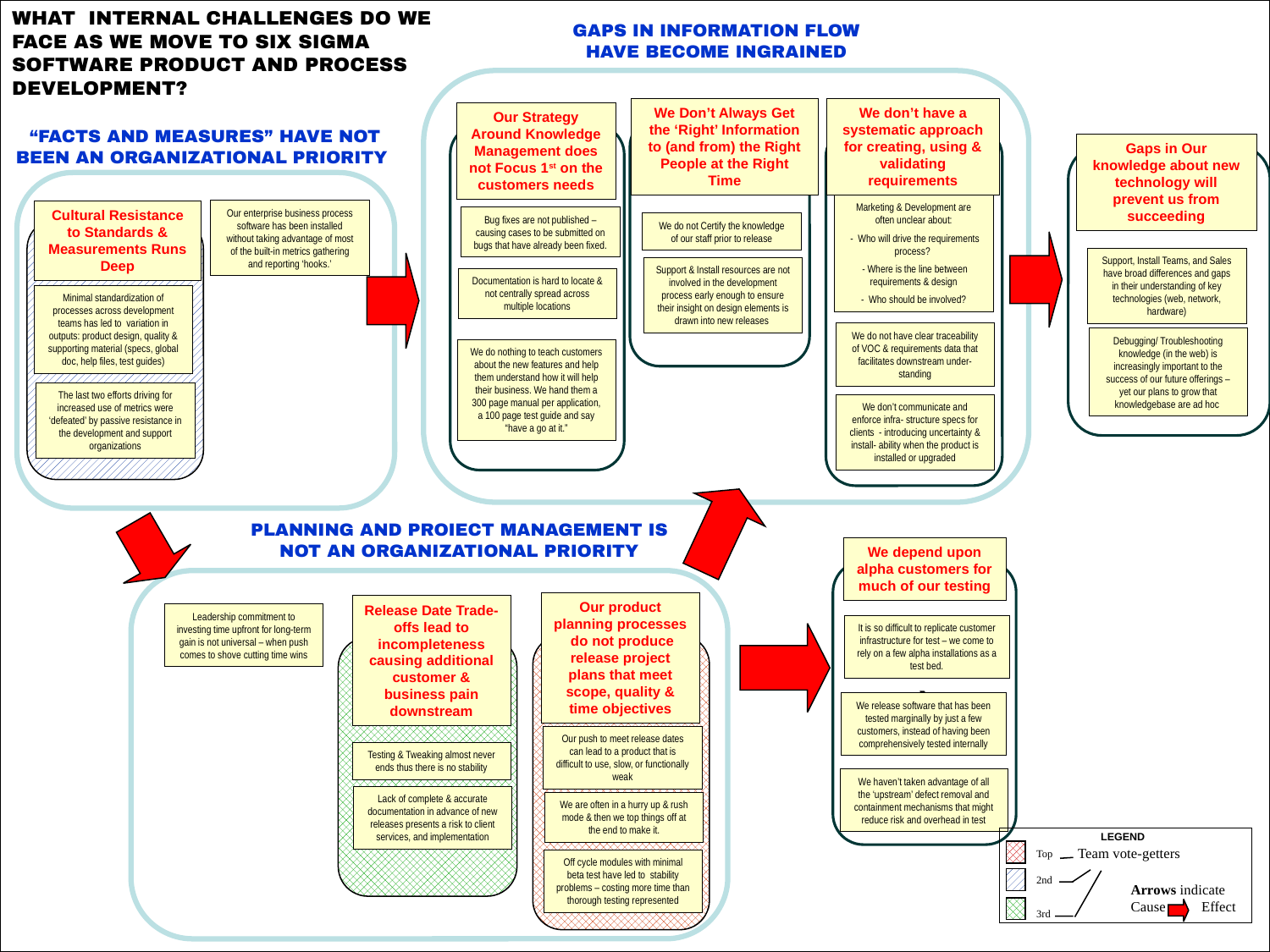

WHAT  INTERNAL CHALLENGES DO WE FACE AS WE MOVE TO SIX SIGMA SOFTWARE PRODUCT AND PROCESS DEVELOPMENT?
 GAPS IN INFORMATION FLOW
HAVE BECOME INGRAINED

We Don’t Always Get the ‘Right’ Information to (and from) the Right People at the Right Time
We don’t have a systematic approach for creating, using & validating requirements
Our Strategy Around Knowledge Management does not Focus 1st on the customers needs

 “FACTS AND MEASURES” HAVE NOT BEEN AN ORGANIZATIONAL PRIORITY

Gaps in Our knowledge about new technology will prevent us from succeeding

Marketing & Development are often unclear about:
 -  Who will drive the requirements process?
 - Where is the line between requirements & design
-  Who should be involved?
Our enterprise business process software has been installed without taking advantage of most of the built-in metrics gathering and reporting ‘hooks.’
Cultural Resistance to Standards & Measurements Runs Deep
Bug fixes are not published – causing cases to be submitted on bugs that have already been fixed.
We do not Certify the knowledge of our staff prior to release

Support, Install Teams, and Sales have broad differences and gaps in their understanding of key technologies (web, network, hardware)

Support & Install resources are not involved in the development process early enough to ensure their insight on design elements is drawn into new releases
Documentation is hard to locate & not centrally spread across multiple locations
Minimal standardization of processes across development teams has led to  variation in outputs: product design, quality & supporting material (specs, global doc, help files, test guides)
We do not have clear traceability of VOC & requirements data that facilitates downstream under- standing
Debugging/ Troubleshooting knowledge (in the web) is increasingly important to the success of our future offerings – yet our plans to grow that knowledgebase are ad hoc
We do nothing to teach customers about the new features and help them understand how it will help their business. We hand them a 300 page manual per application, a 100 page test guide and say “have a go at it.”
The last two efforts driving for increased use of metrics were ‘defeated’ by passive resistance in the development and support organizations
We don’t communicate and enforce infra- structure specs for clients  - introducing uncertainty & install- ability when the product is installed or upgraded

PLANNING AND PROIECT MANAGEMENT IS NOT AN ORGANIZATIONAL PRIORITY
We depend upon alpha customers for much of our testing
`

Our product planning processes  do not produce release project plans that meet scope, quality & time objectives
Release Date Trade-offs lead to incompleteness causing additional customer & business pain downstream
Leadership commitment to investing time upfront for long-term gain is not universal – when push comes to shove cutting time wins
It is so difficult to replicate customer infrastructure for test – we come to rely on a few alpha installations as a test bed.

We release software that has been tested marginally by just a few customers, instead of having been comprehensively tested internally
Our push to meet release dates can lead to a product that is difficult to use, slow, or functionally weak
Testing & Tweaking almost never ends thus there is no stability
We haven’t taken advantage of all the ‘upstream’ defect removal and containment mechanisms that might reduce risk and overhead in test
Lack of complete & accurate documentation in advance of new releases presents a risk to client services, and implementation
We are often in a hurry up & rush mode & then we top things off at the end to make it.
LEGEND

Team vote-getters

Top
Off cycle modules with minimal beta test have led to  stability problems – costing more time than thorough testing represented

2nd

Arrows indicate
Cause          Effect

3rd